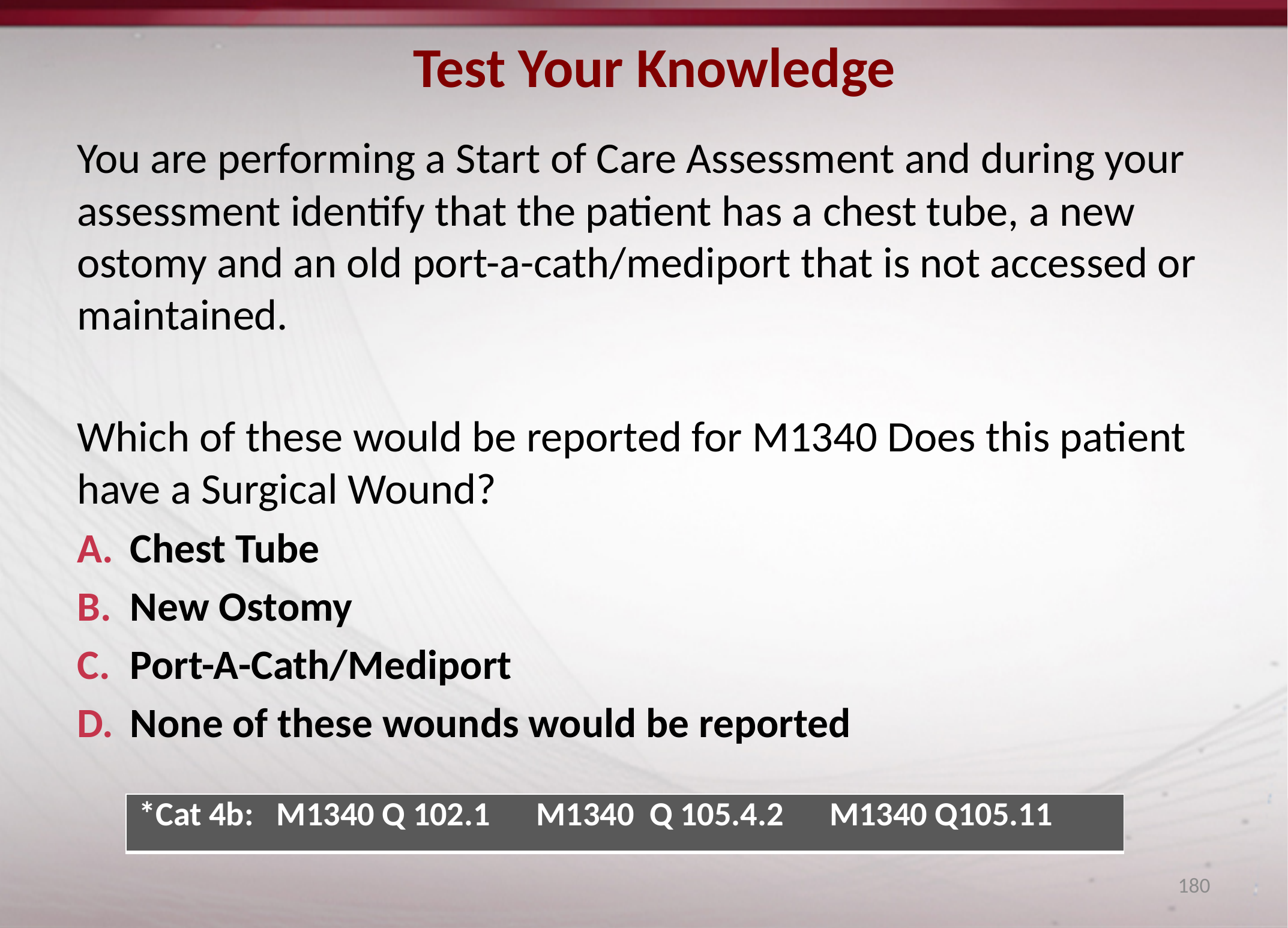

# Test Your Knowledge
You are performing a Start of Care Assessment and during your assessment identify that the patient has a chest tube, a new ostomy and an old port-a-cath/mediport that is not accessed or maintained.

Which of these would be reported for M1340 Does this patient have a Surgical Wound?
 Chest Tube
 New Ostomy
 Port-A-Cath/Mediport
 None of these wounds would be reported
| \*Cat 4b: M1340 Q 102.1 M1340 Q 105.4.2 M1340 Q105.11 |
| --- |
180